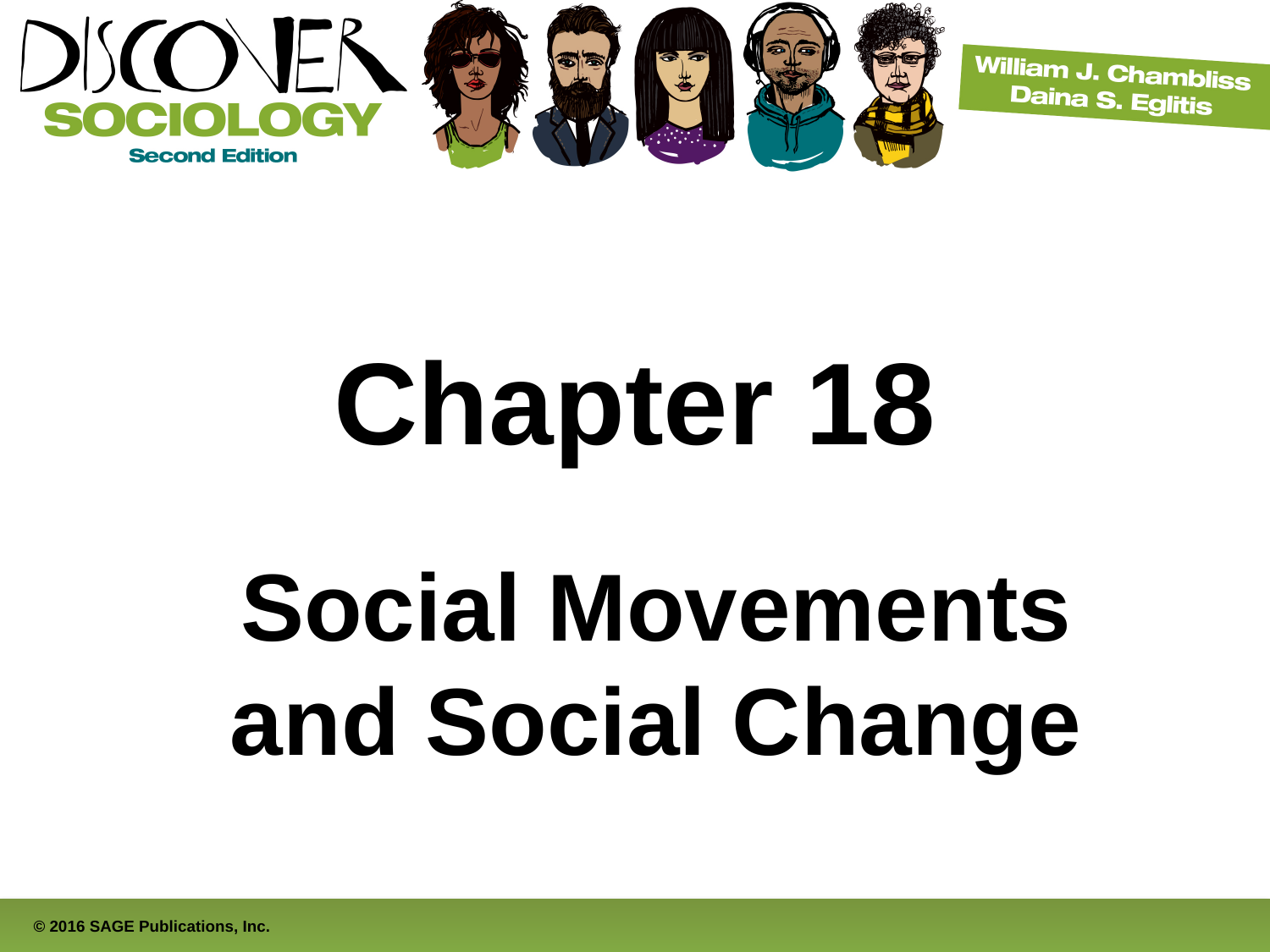

# Chapter 18
Social Movements and Social Change